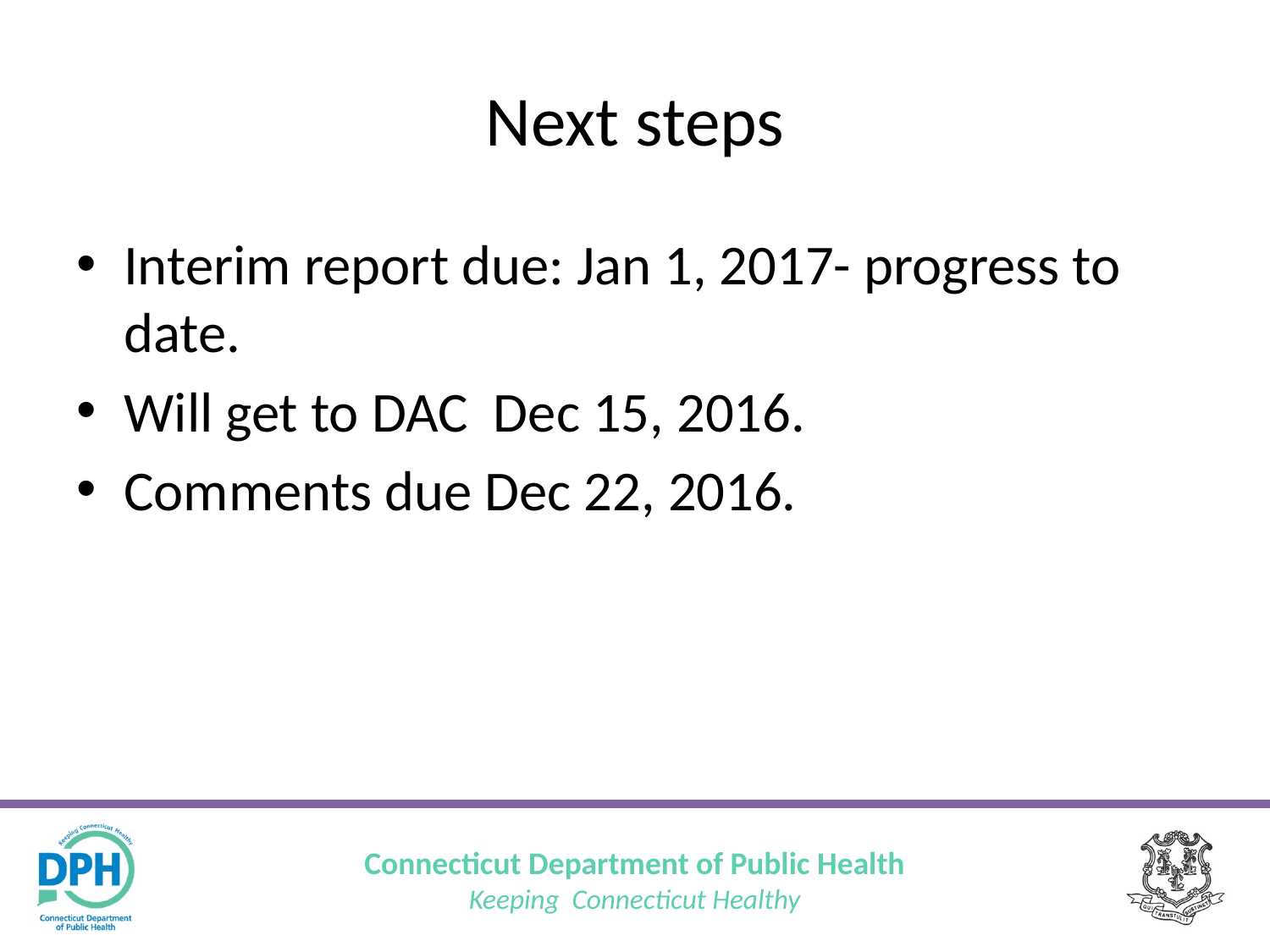

# Next steps
Interim report due: Jan 1, 2017- progress to date.
Will get to DAC  Dec 15, 2016.
Comments due Dec 22, 2016.